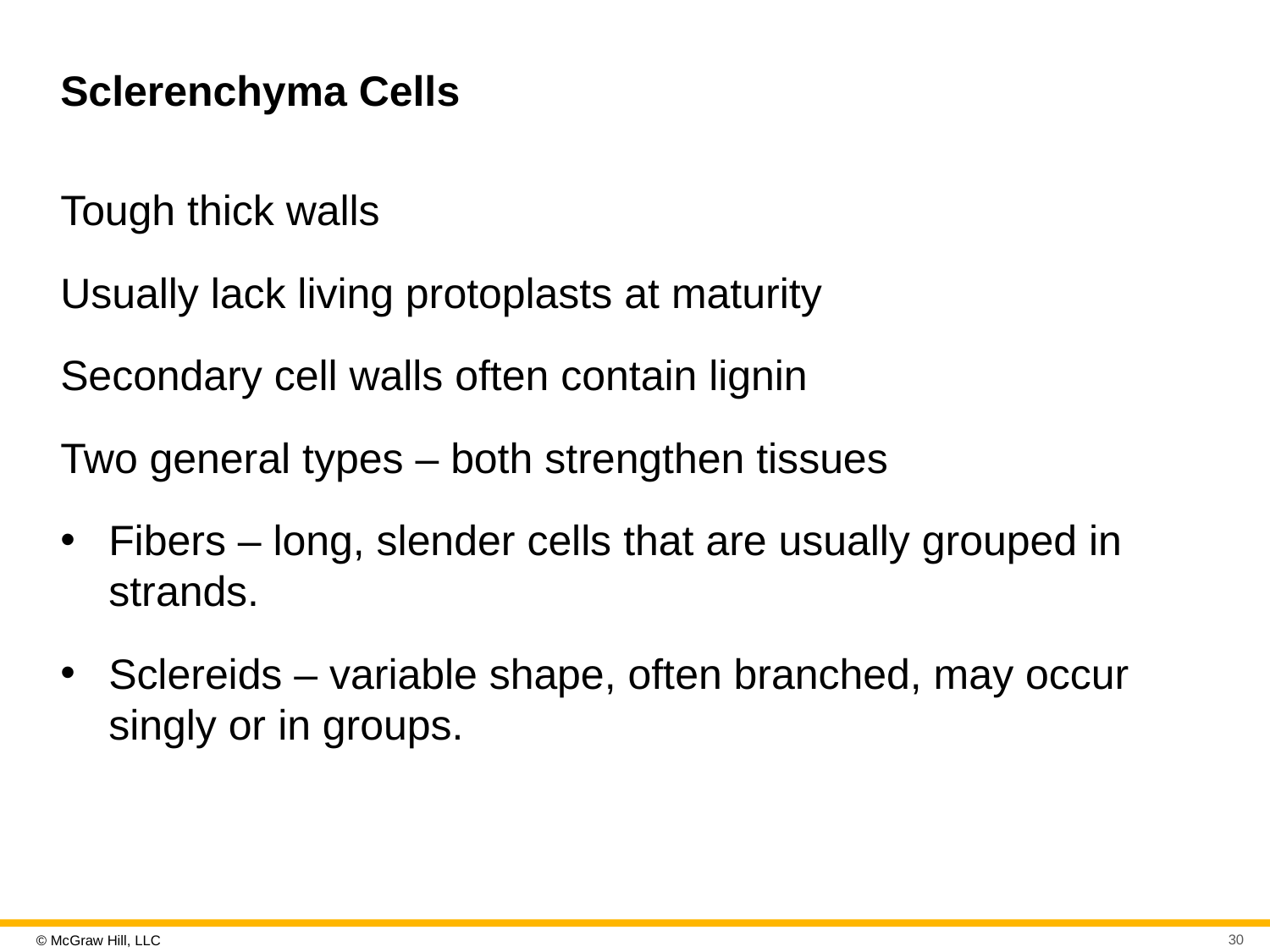

# Sclerenchyma Cells
Tough thick walls
Usually lack living protoplasts at maturity
Secondary cell walls often contain lignin
Two general types – both strengthen tissues
Fibers – long, slender cells that are usually grouped in strands.
Sclereids – variable shape, often branched, may occur singly or in groups.
30